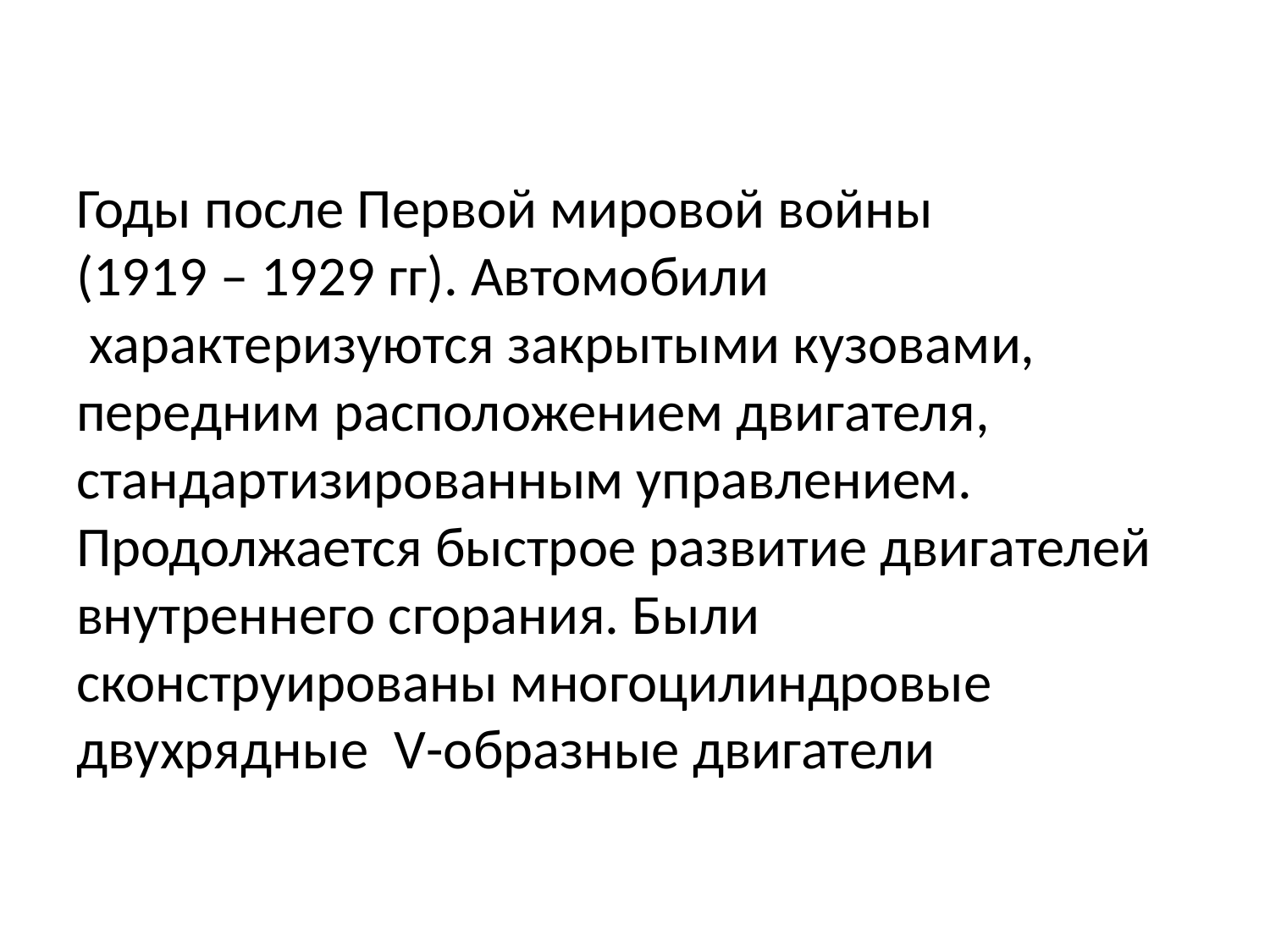

# Годы после Первой мировой войны (1919 – 1929 гг). Автомобили характеризуются закрытыми кузовами, передним расположением двигателя, стандартизированным управлением. Продолжается быстрое развитие двигателей внутреннего сгорания. Были сконструированы многоцилиндровые  двухрядные  V-образные двигатели